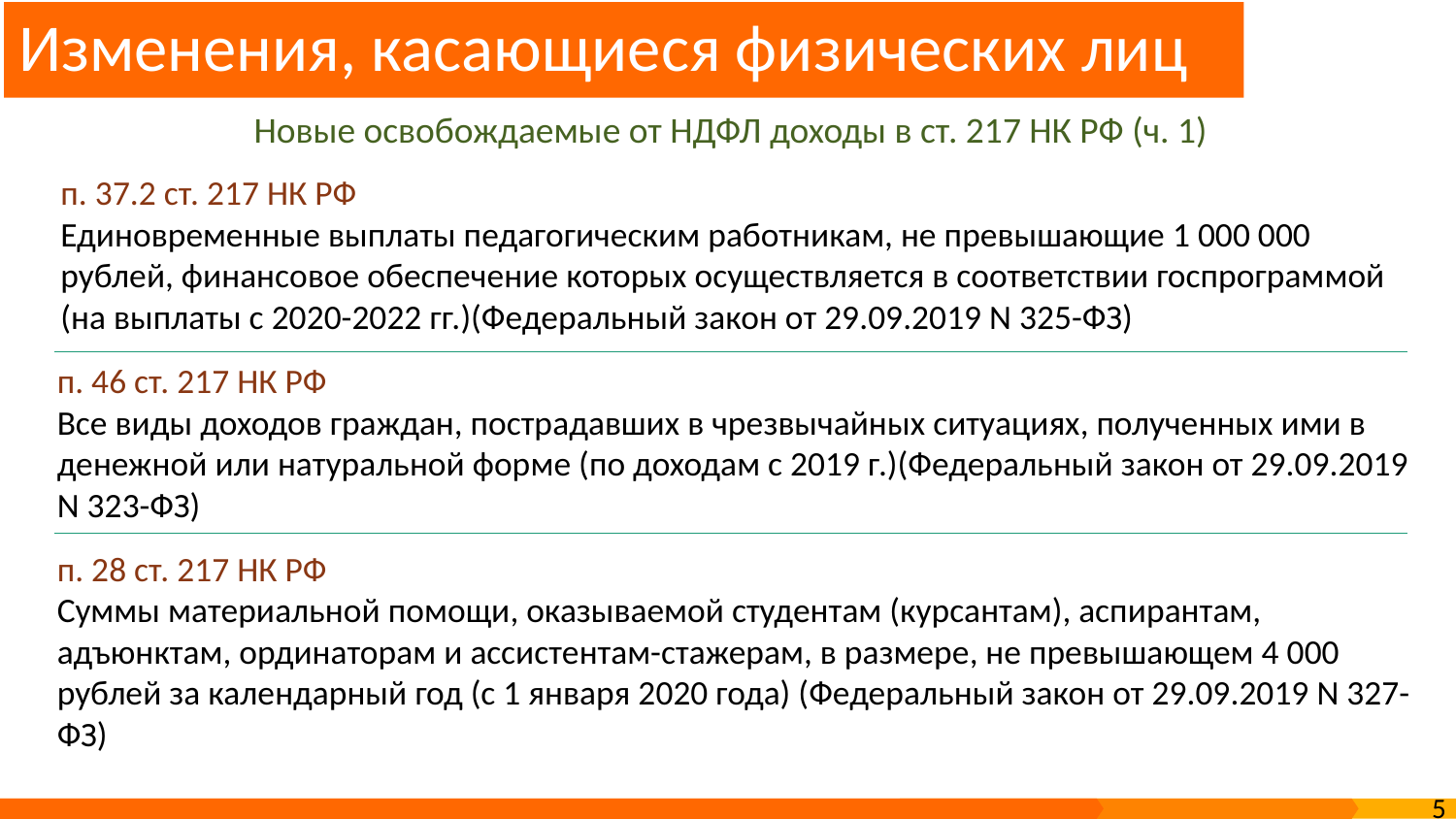

# Изменения, касающиеся физических лиц
Новые освобождаемые от НДФЛ доходы в ст. 217 НК РФ (ч. 1)
п. 37.2 ст. 217 НК РФ
Единовременные выплаты педагогическим работникам, не превышающие 1 000 000 рублей, финансовое обеспечение которых осуществляется в соответствии госпрограммой
(на выплаты с 2020-2022 гг.)(Федеральный закон от 29.09.2019 N 325-ФЗ)
п. 46 ст. 217 НК РФ
Все виды доходов граждан, пострадавших в чрезвычайных ситуациях, полученных ими в денежной или натуральной форме (по доходам с 2019 г.)(Федеральный закон от 29.09.2019 N 323-ФЗ)
п. 28 ст. 217 НК РФ
Суммы материальной помощи, оказываемой студентам (курсантам), аспирантам, адъюнктам, ординаторам и ассистентам-стажерам, в размере, не превышающем 4 000 рублей за календарный год (с 1 января 2020 года) (Федеральный закон от 29.09.2019 N 327-ФЗ)
5